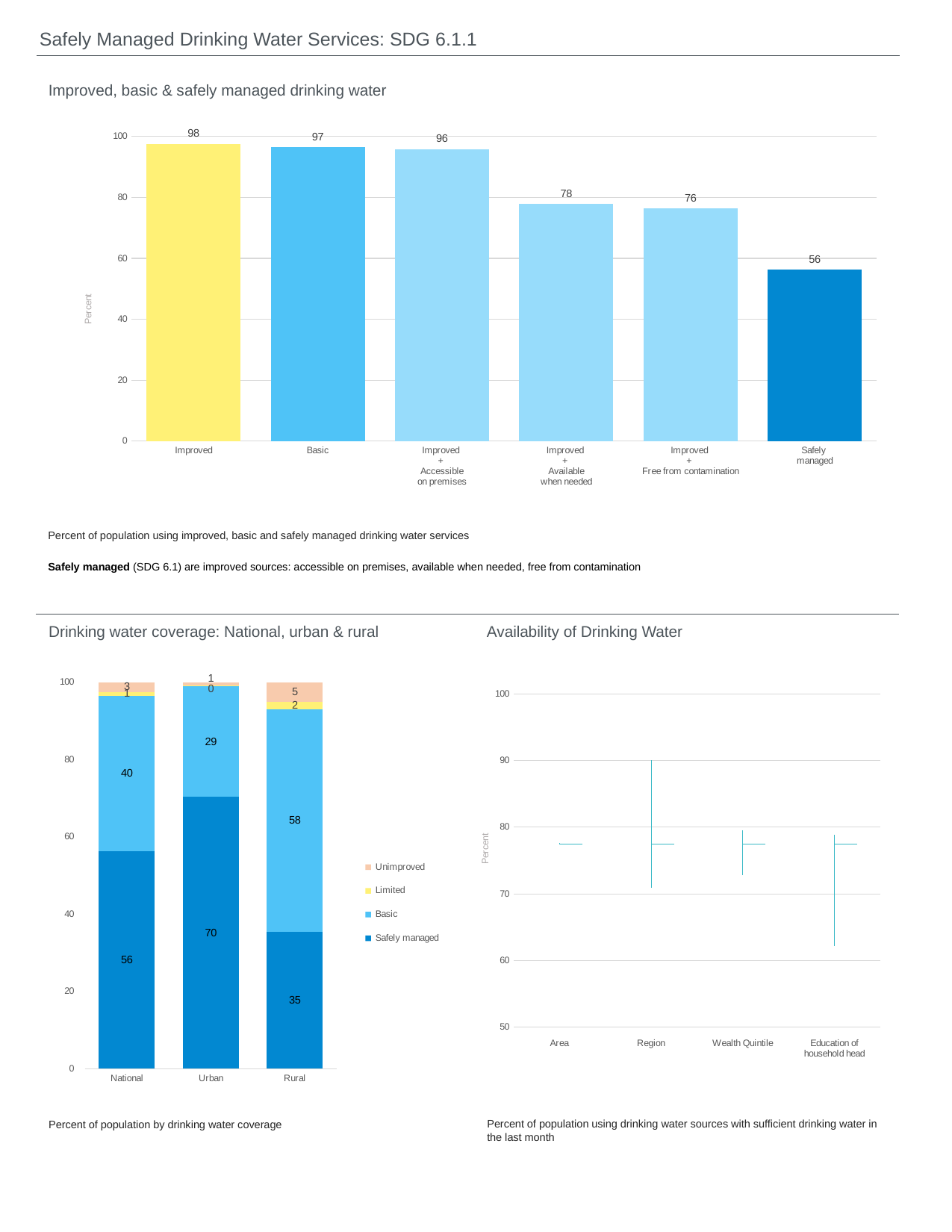

Safely Managed Drinking Water Services: SDG 6.1.1
Improved, basic & safely managed drinking water

### Chart

| Category | Column1 |
|---|---|
| Improved | 97.5 |
| Basic | 96.5 |
| Improved
+
Accessible
on premises | 95.8 |
| Improved
+
Available
when needed | 77.8 |
| Improved
+
Free from contamination | 76.4 |
| Safely
managed | 56.2 |
Percent of population using improved, basic and safely managed drinking water services
Safely managed (SDG 6.1) are improved sources: accessible on premises, available when needed, free from contamination
Drinking water coverage: National, urban & rural
Availability of Drinking Water

### Chart

| Category | Safely managed | Basic | Limited | Unimproved |
|---|---|---|---|---|
| National | 56.2 | 40.3 | 1.0 | 2.5 |
| Urban | 70.3 | 28.60000000000001 | 0.3 | 0.7 |
| Rural | 35.4 | 57.6 | 2.0 | 5.0 |

[unsupported chart]

Percent of population using drinking water sources with sufficient drinking water in the last month
Percent of population by drinking water coverage